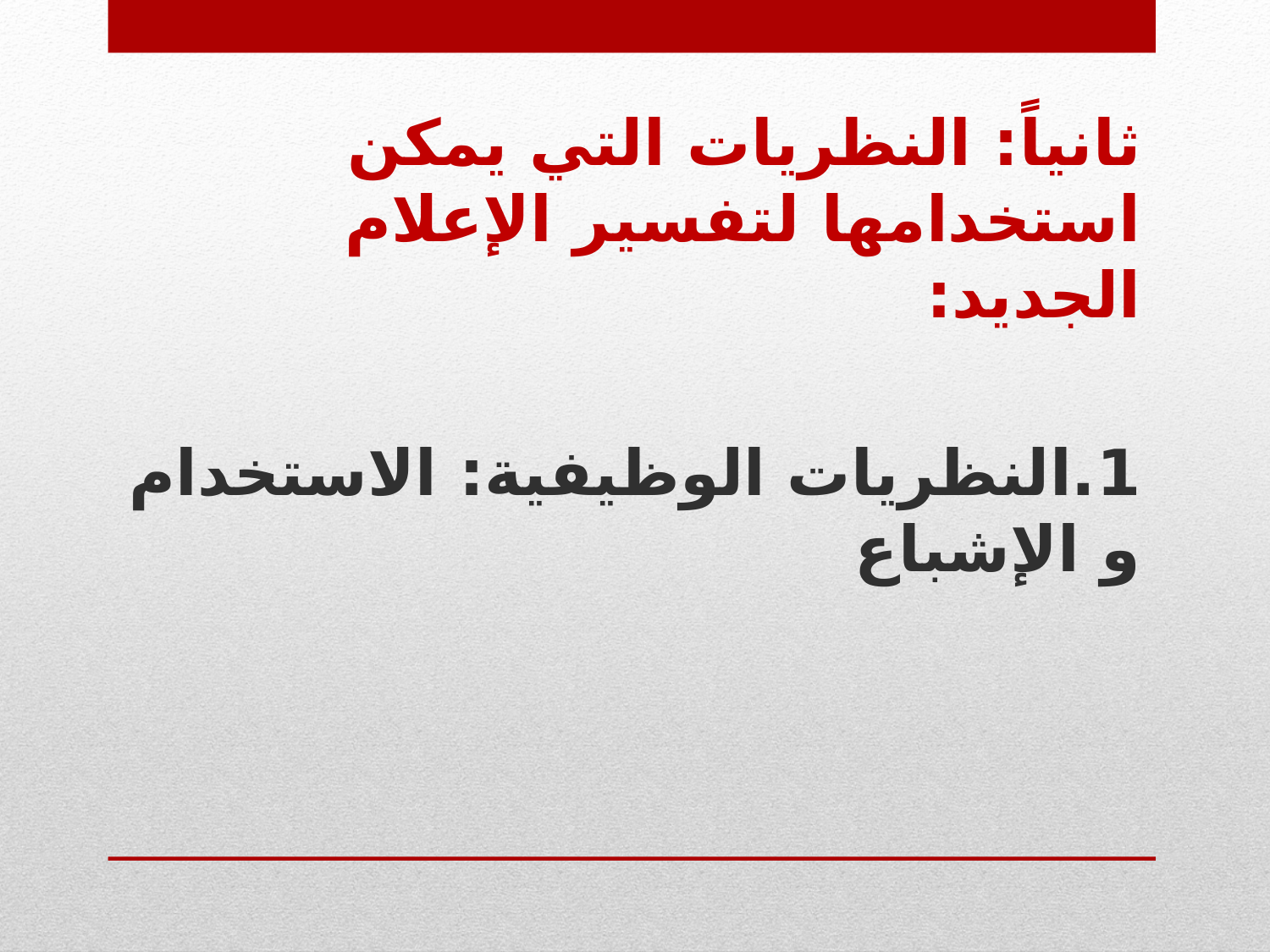

ثانياً: النظريات التي يمكن استخدامها لتفسير الإعلام الجديد:

1.النظريات الوظيفية: الاستخدام و الإشباع

#